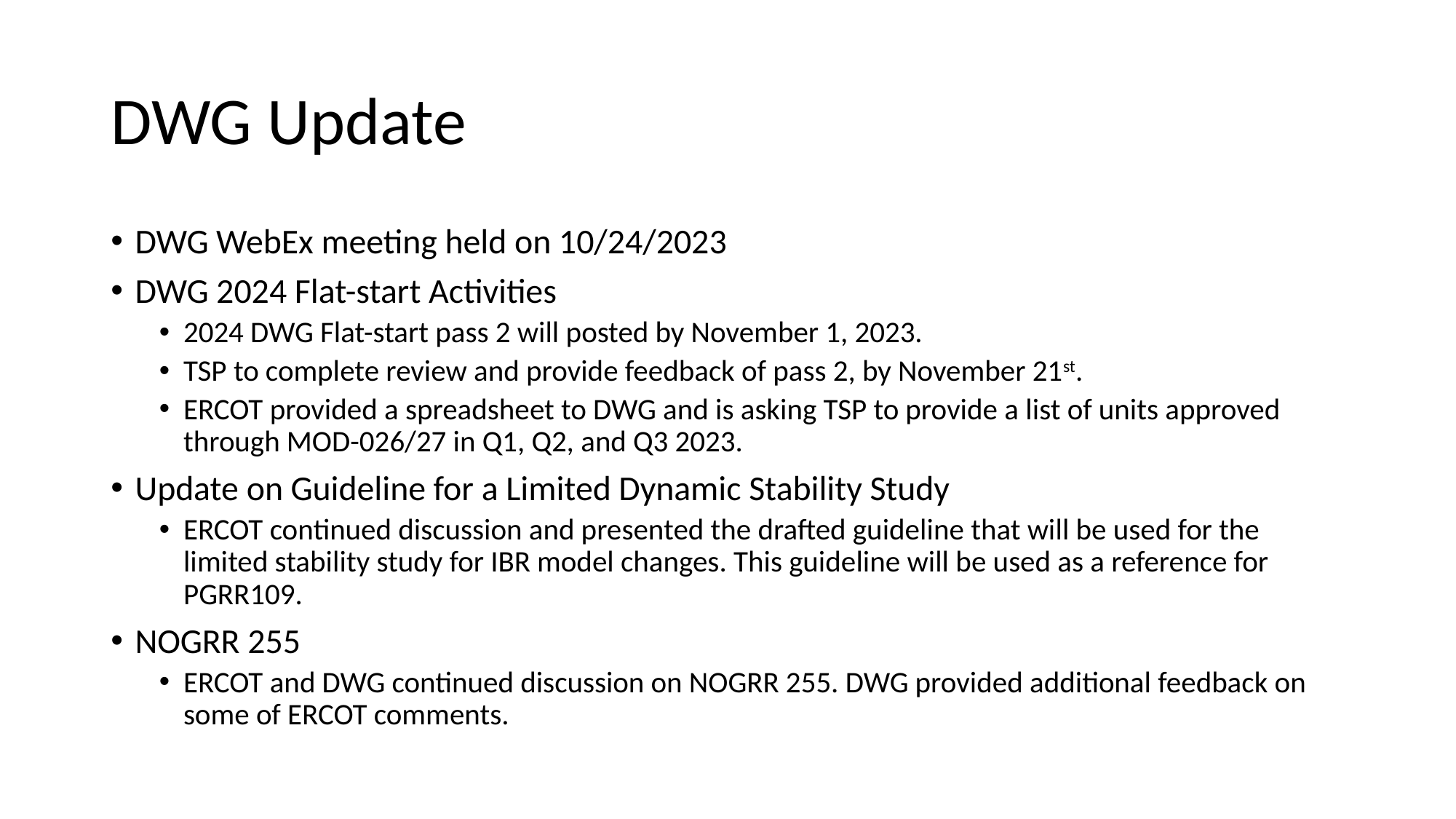

# DWG Update
DWG WebEx meeting held on 10/24/2023
DWG 2024 Flat-start Activities
2024 DWG Flat-start pass 2 will posted by November 1, 2023.
TSP to complete review and provide feedback of pass 2, by November 21st.
ERCOT provided a spreadsheet to DWG and is asking TSP to provide a list of units approved through MOD-026/27 in Q1, Q2, and Q3 2023.
Update on Guideline for a Limited Dynamic Stability Study
ERCOT continued discussion and presented the drafted guideline that will be used for the limited stability study for IBR model changes. This guideline will be used as a reference for PGRR109.
NOGRR 255
ERCOT and DWG continued discussion on NOGRR 255. DWG provided additional feedback on some of ERCOT comments.